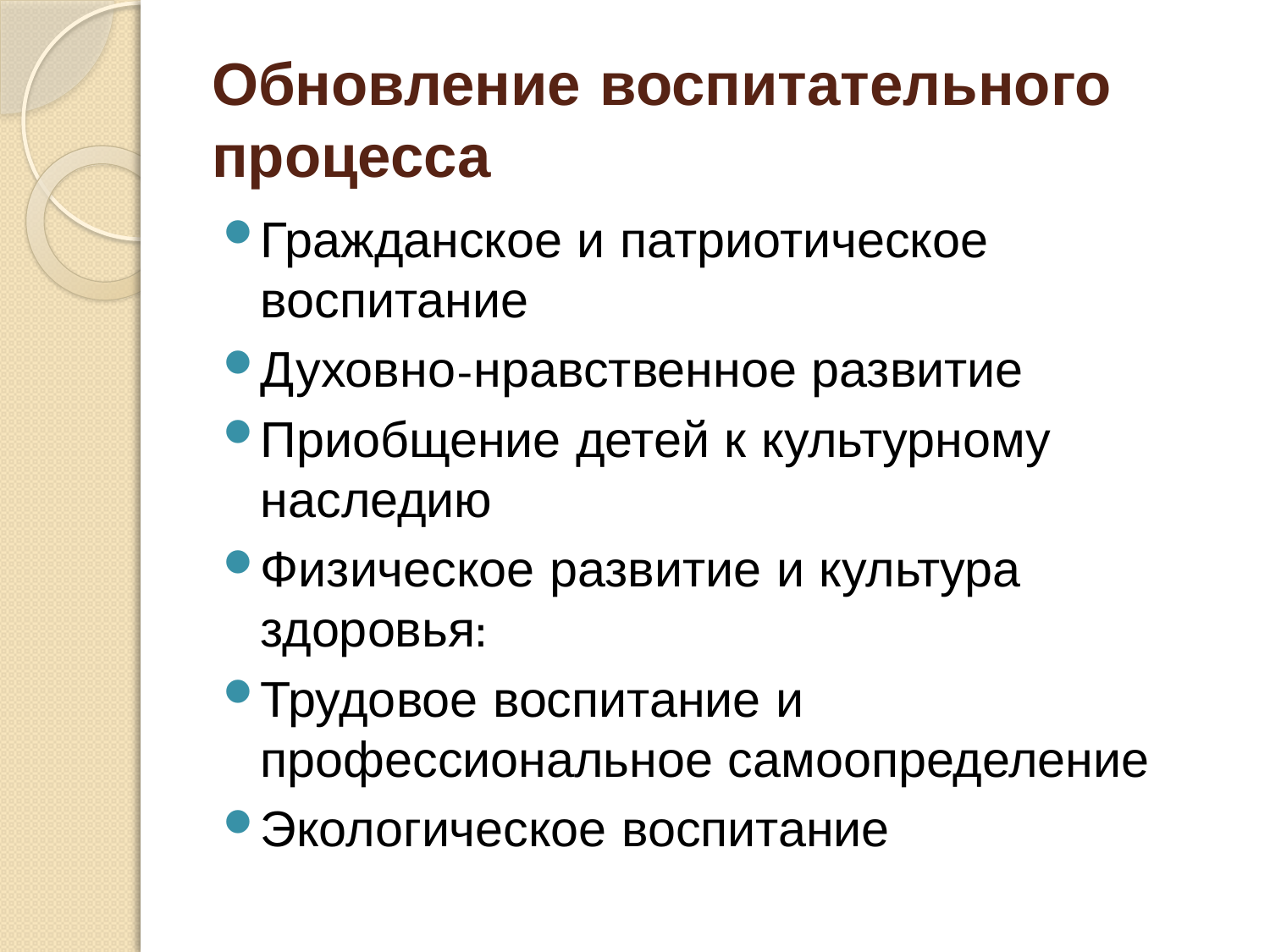

# Обновление воспитательного процесса
Гражданское и патриотическое воспитание
Духовно-нравственное развитие
Приобщение детей к культурному наследию
Физическое развитие и культура здоровья:
Трудовое воспитание и профессиональное самоопределение
Экологическое воспитание